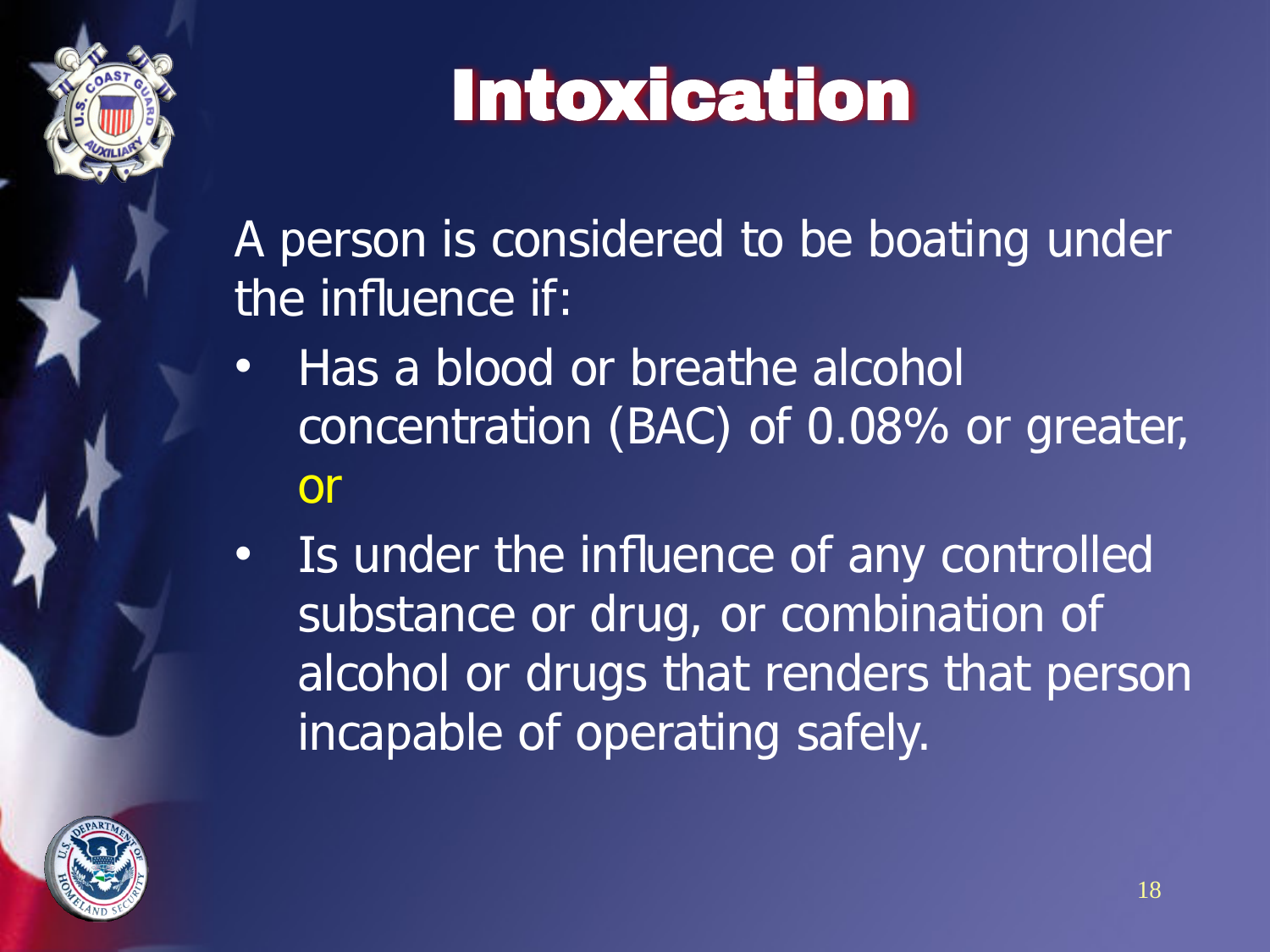

# Intoxication
A person is considered to be boating under the influence if:
Has a blood or breathe alcohol concentration (BAC) of 0.08% or greater, or
Is under the influence of any controlled substance or drug, or combination of alcohol or drugs that renders that person incapable of operating safely.
18